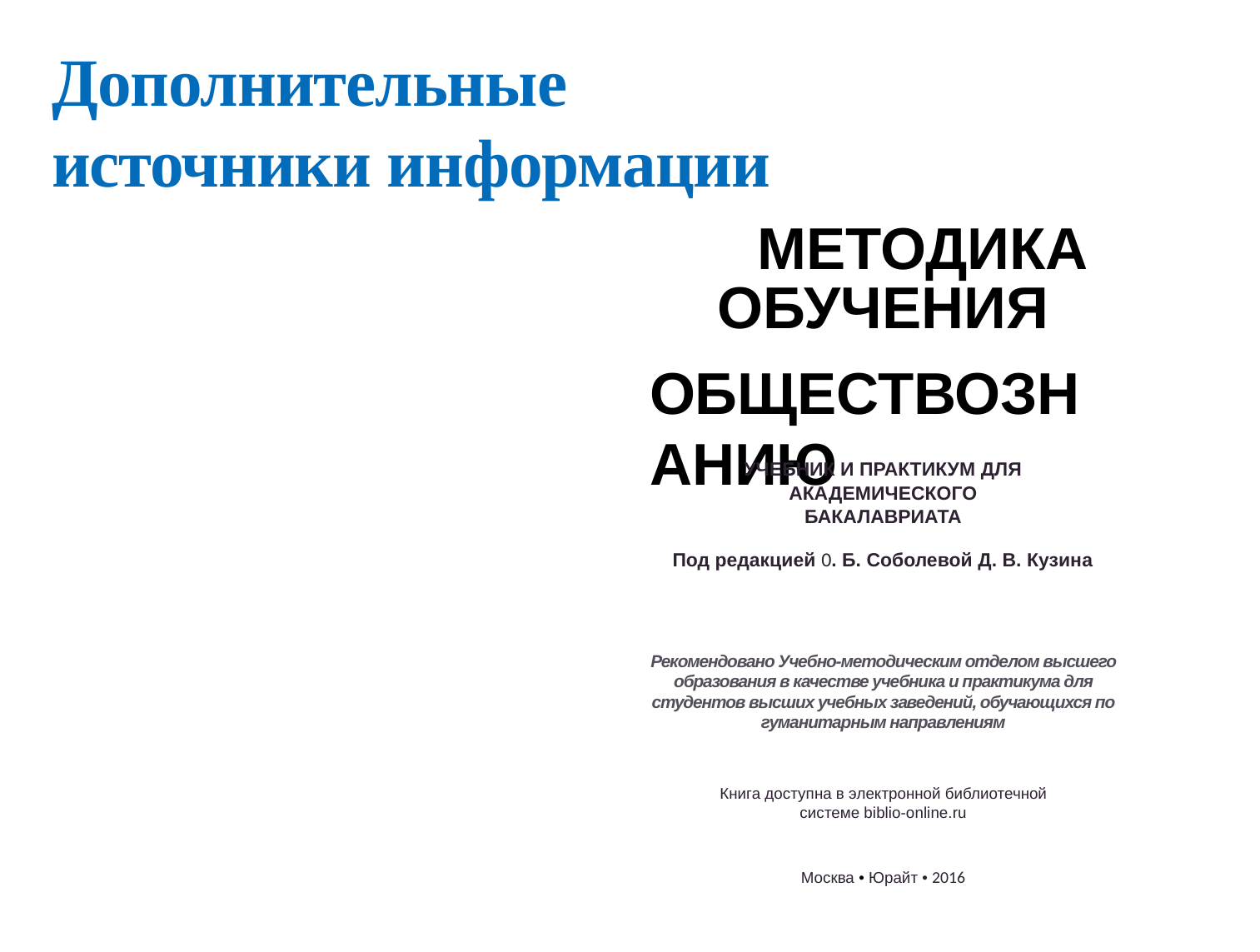

Дополнительные
источники информации
МЕТОДИКА
ОБУЧЕНИЯ
ОБЩЕСТВОЗНАНИЮ
УЧЕБНИК И ПРАКТИКУМ ДЛЯ АКАДЕМИЧЕСКОГО БАКАЛАВРИАТА
Под редакцией 0. Б. Соболевой Д. В. Кузина
Рекомендовано Учебно-методическим отделом высшего образования в качестве учебника и практикума для студентов высших учебных заведений, обучающихся по гуманитарным направлениям
Книга доступна в электронной библиотечной системе biblio-online.ru
Москва • Юрайт • 2016